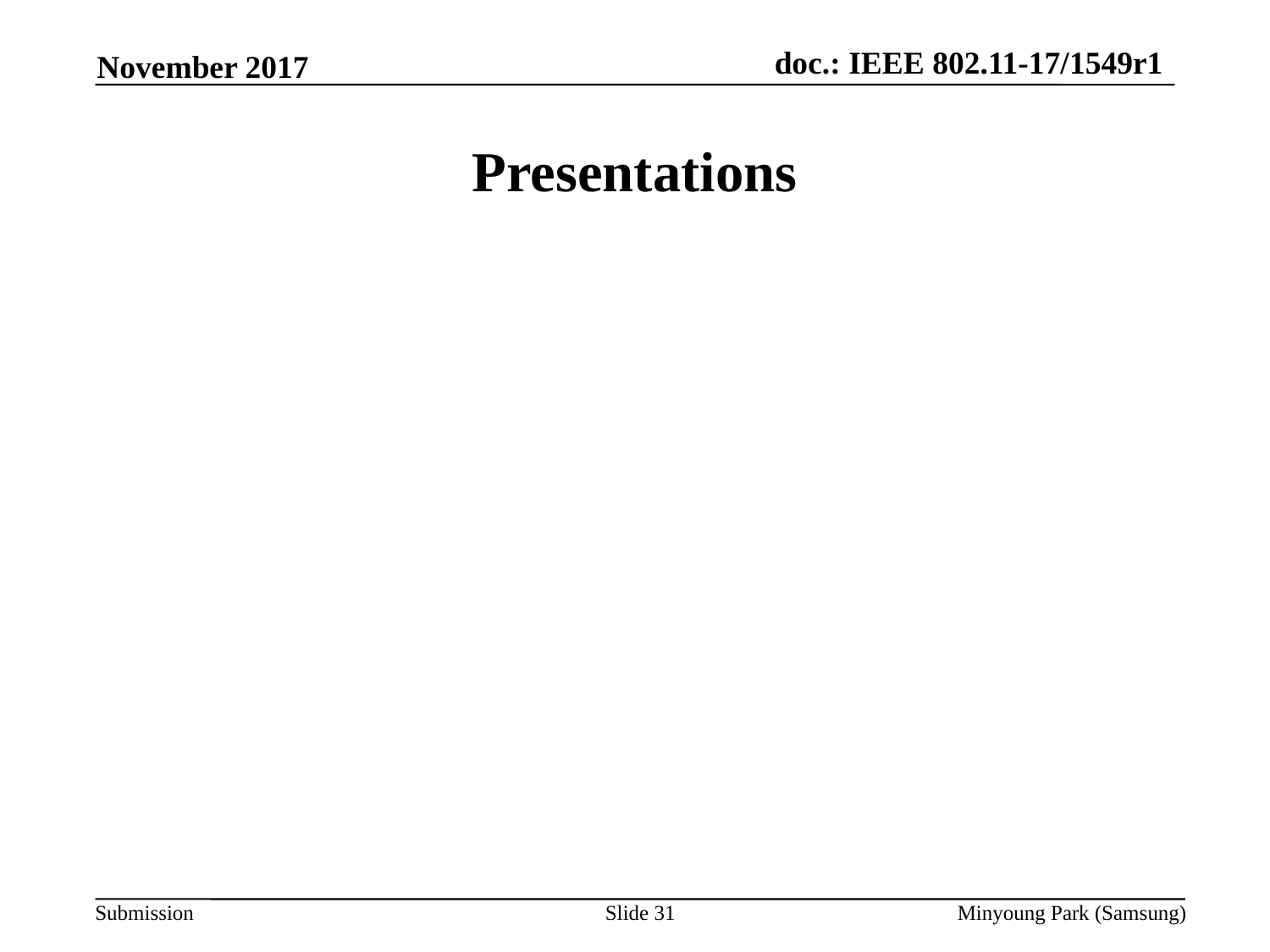

November 2017
# Presentations

Slide 31
Minyoung Park (Samsung)